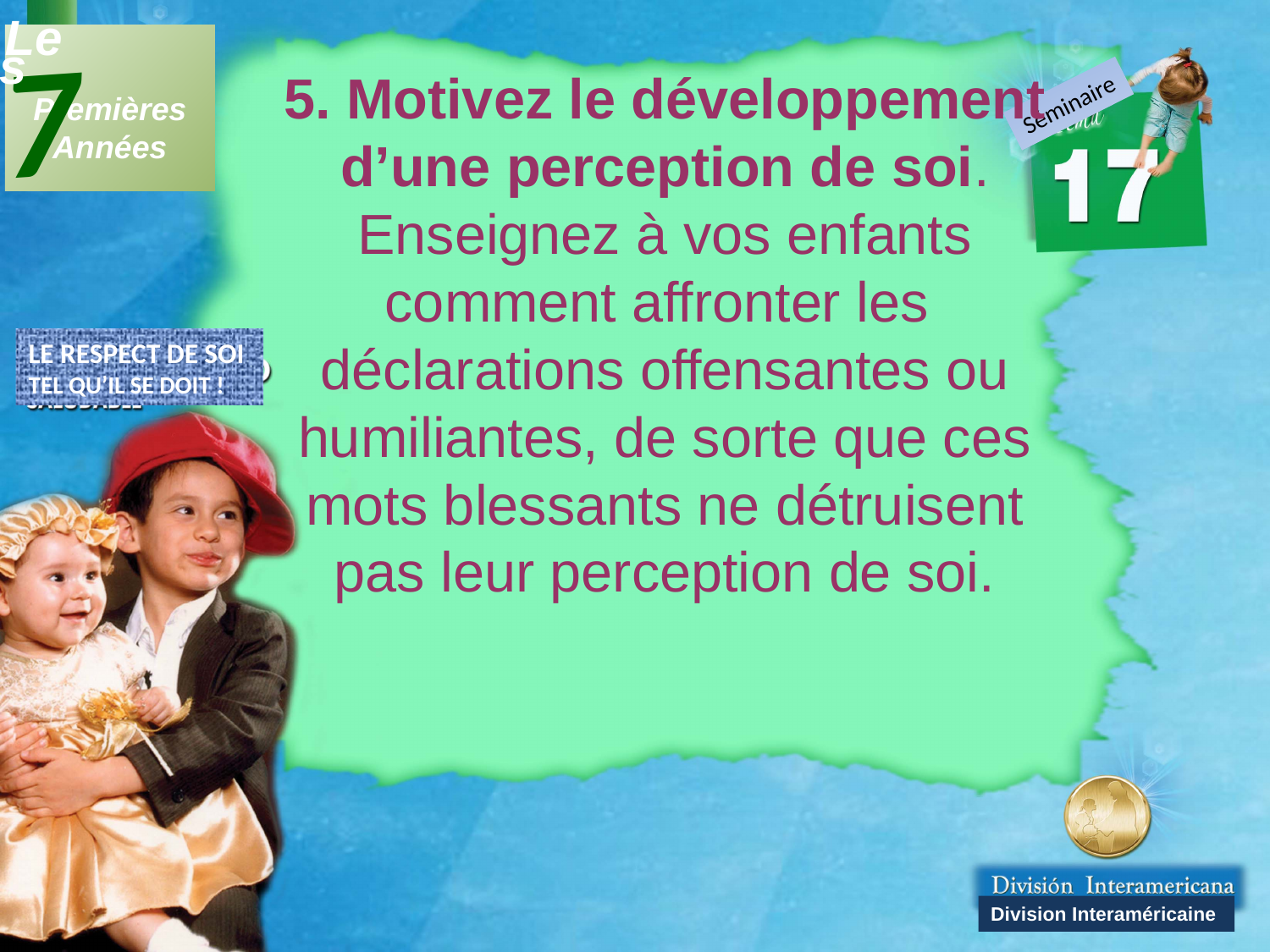

7
Les
         Premières
Années
5. Motivez le développement d’une perception de soi. Enseignez à vos enfants comment affronter les  déclarations offensantes ou humiliantes, de sorte que ces mots blessants ne détruisent pas leur perception de soi.
Séminaire
LE RESPECT DE SOI
TEL QU’IL SE DOIT !
Division Interaméricaine